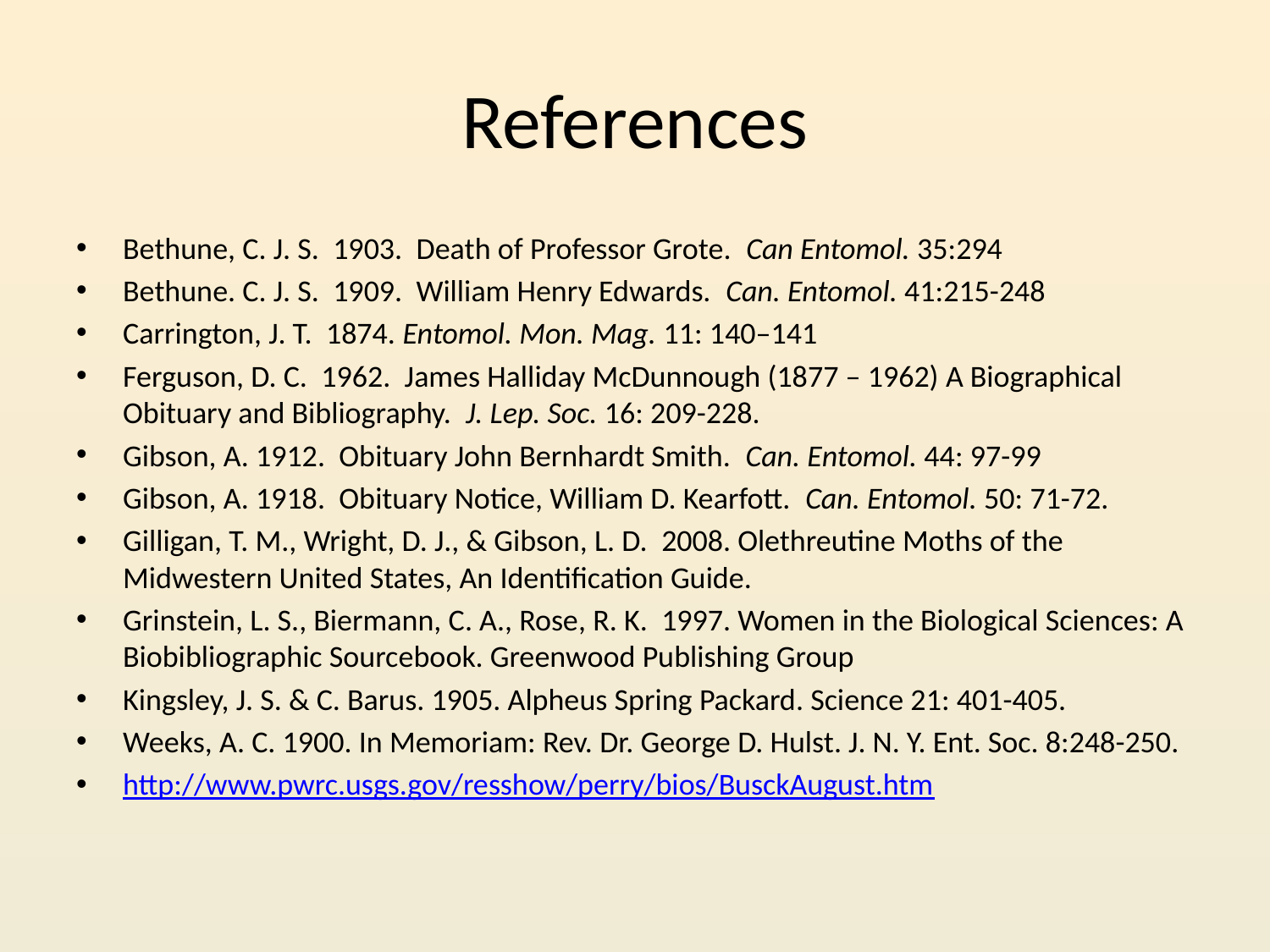

# References
Bethune, C. J. S.  1903.  Death of Professor Grote.  Can Entomol. 35:294
Bethune. C. J. S.  1909.  William Henry Edwards.  Can. Entomol. 41:215-248
Carrington, J. T.  1874. Entomol. Mon. Mag. 11: 140–141
Ferguson, D. C.  1962.  James Halliday McDunnough (1877 – 1962) A Biographical Obituary and Bibliography.  J. Lep. Soc. 16: 209-228.
Gibson, A. 1912.  Obituary John Bernhardt Smith.  Can. Entomol. 44: 97-99
Gibson, A. 1918.  Obituary Notice, William D. Kearfott.  Can. Entomol. 50: 71-72.
Gilligan, T. M., Wright, D. J., & Gibson, L. D.  2008. Olethreutine Moths of the Midwestern United States, An Identification Guide.
Grinstein, L. S., Biermann, C. A., Rose, R. K.  1997. Women in the Biological Sciences: A Biobibliographic Sourcebook. Greenwood Publishing Group
Kingsley, J. S. & C. Barus. 1905. Alpheus Spring Packard. Science 21: 401-405.
Weeks, A. C. 1900. In Memoriam: Rev. Dr. George D. Hulst. J. N. Y. Ent. Soc. 8:248-250.
http://www.pwrc.usgs.gov/resshow/perry/bios/BusckAugust.htm